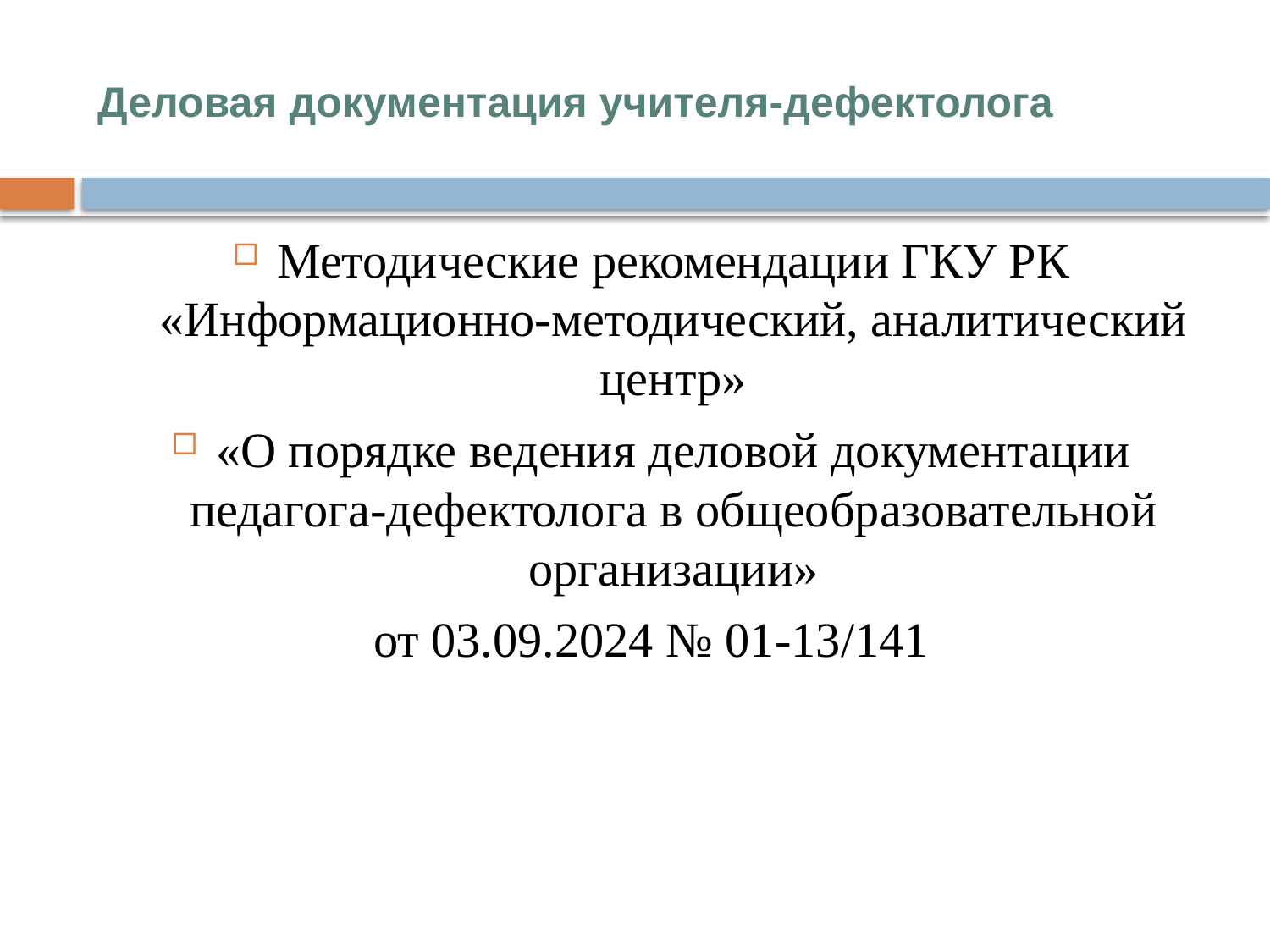

# Деловая документация учителя-дефектолога
Методические рекомендации ГКУ РК «Информационно-методический, аналитический центр»
«О порядке ведения деловой документации педагога-дефектолога в общеобразовательной организации»
от 03.09.2024 № 01-13/141